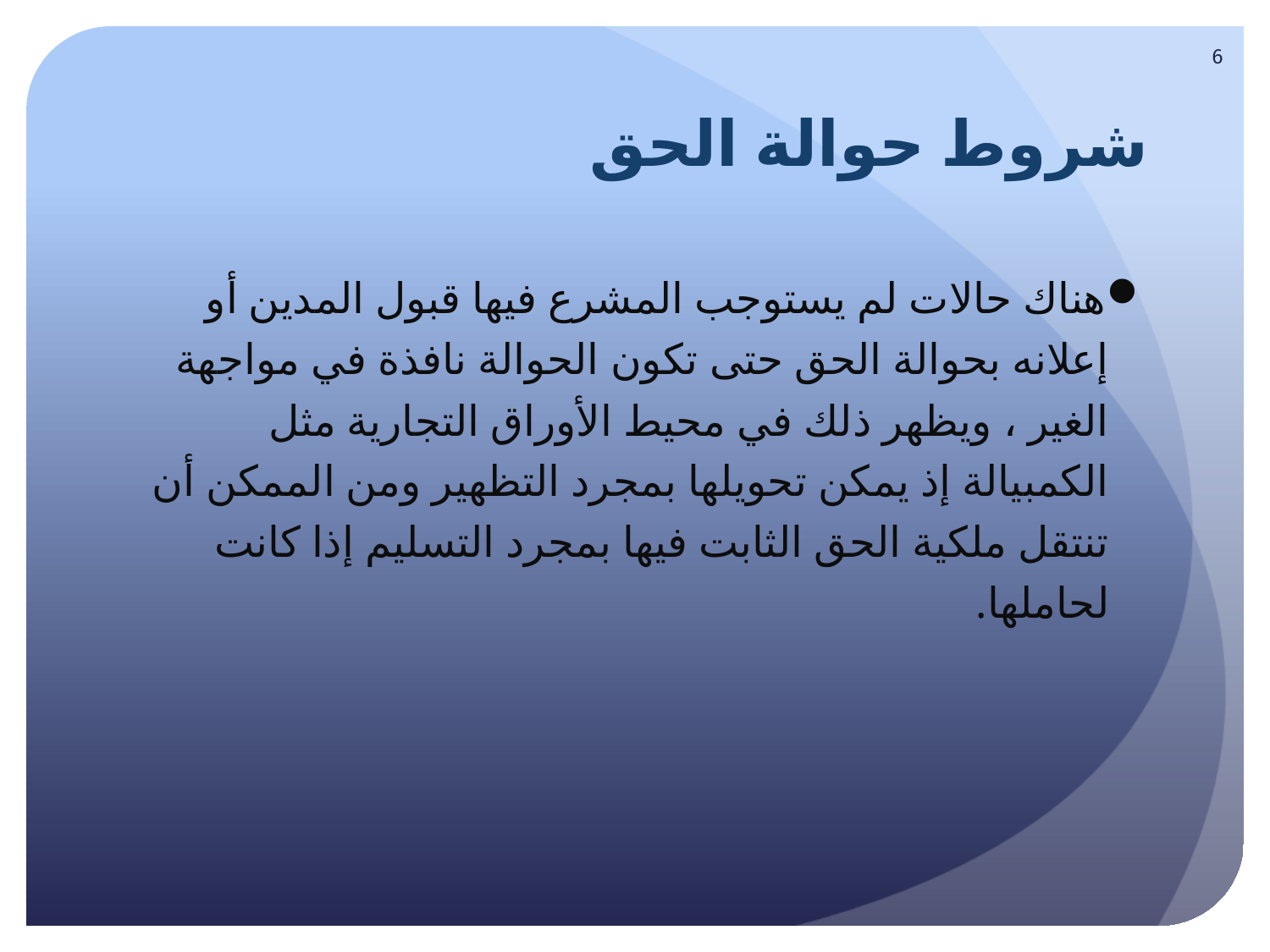

6
# شروط حوالة الحق
هناك حالات لم يستوجب المشرع فيها قبول المدين أو إعلانه بحوالة الحق حتى تكون الحوالة نافذة في مواجهة الغير ، ويظهر ذلك في محيط الأوراق التجارية مثل الكمبيالة إذ يمكن تحويلها بمجرد التظهير ومن الممكن أن تنتقل ملكية الحق الثابت فيها بمجرد التسليم إذا كانت لحاملها.